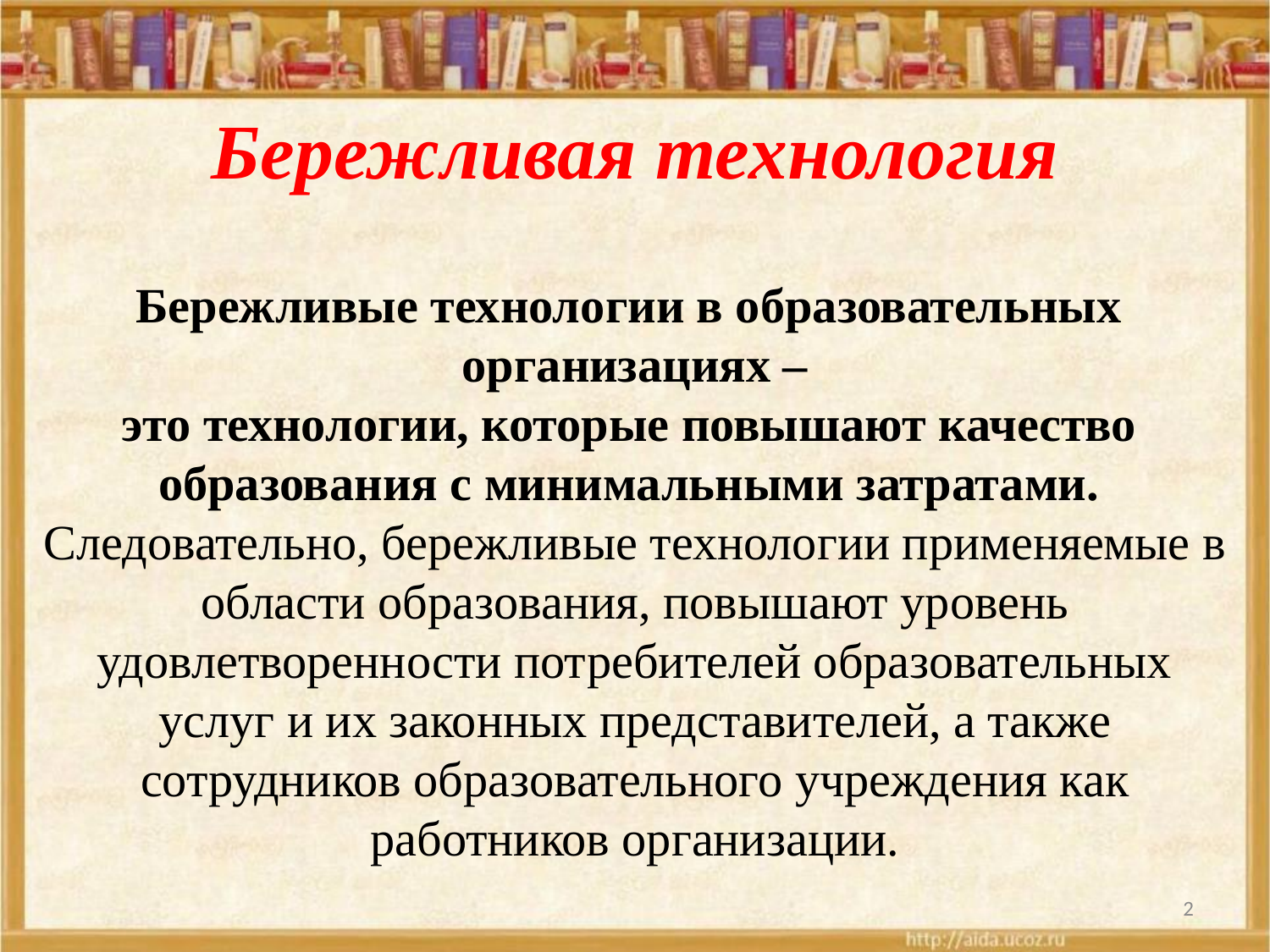

# Бережливая технология

Бережливые технологии в образовательных
организациях –это технологии, которые повышают качество
образования с минимальными затратами.
Следовательно, бережливые технологии применяемые в области образования, повышают уровень удовлетворенности потребителей образовательных услуг и их законных представителей, а также сотрудников образовательного учреждения как работников организации.

2